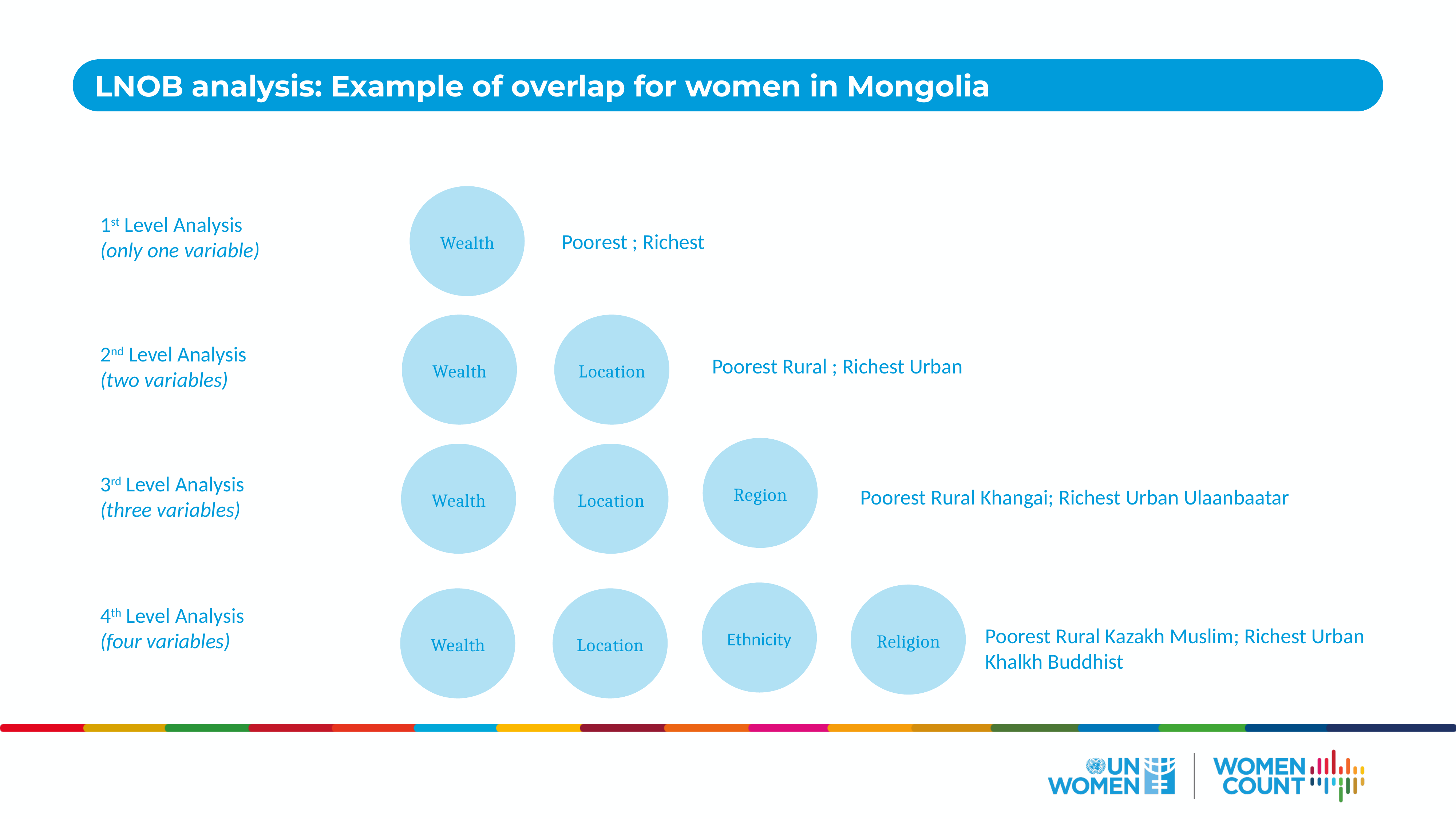

LNOB analysis: Example of overlap for women in Mongolia
Wealth
1st Level Analysis
(only one variable)
Poorest ; Richest
Wealth
Location
2nd Level Analysis
(two variables)
Poorest Rural ; Richest Urban
Region
Wealth
Location
3rd Level Analysis
(three variables)
Poorest Rural Khangai; Richest Urban Ulaanbaatar
Ethnicity
Religion
Wealth
Location
4th Level Analysis
(four variables)
Poorest Rural Kazakh Muslim; Richest Urban Khalkh Buddhist